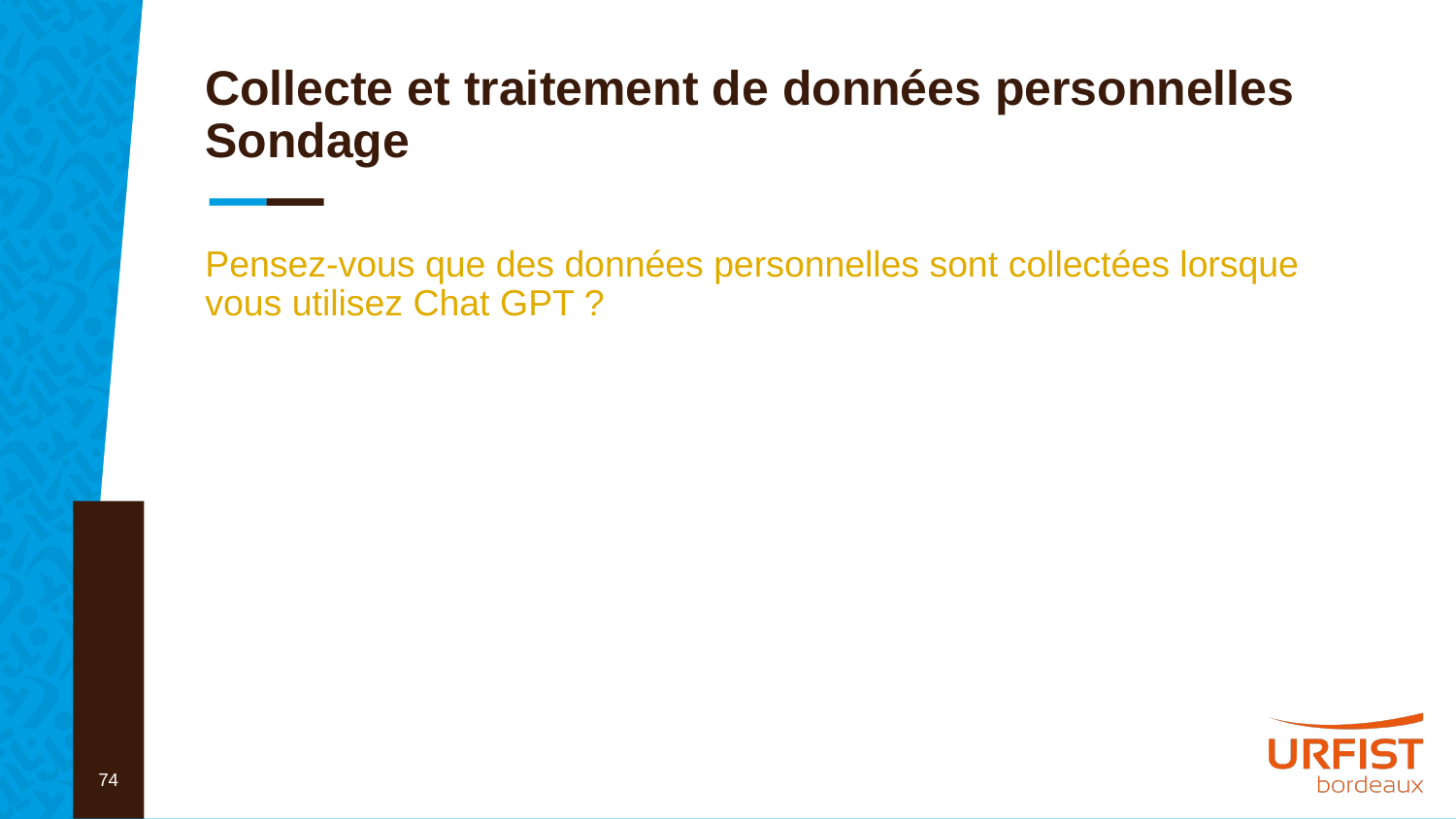

# Collecte et traitement de données personnelles Sondage
Pensez-vous que des données personnelles sont collectées lorsque vous utilisez Chat GPT ?

74